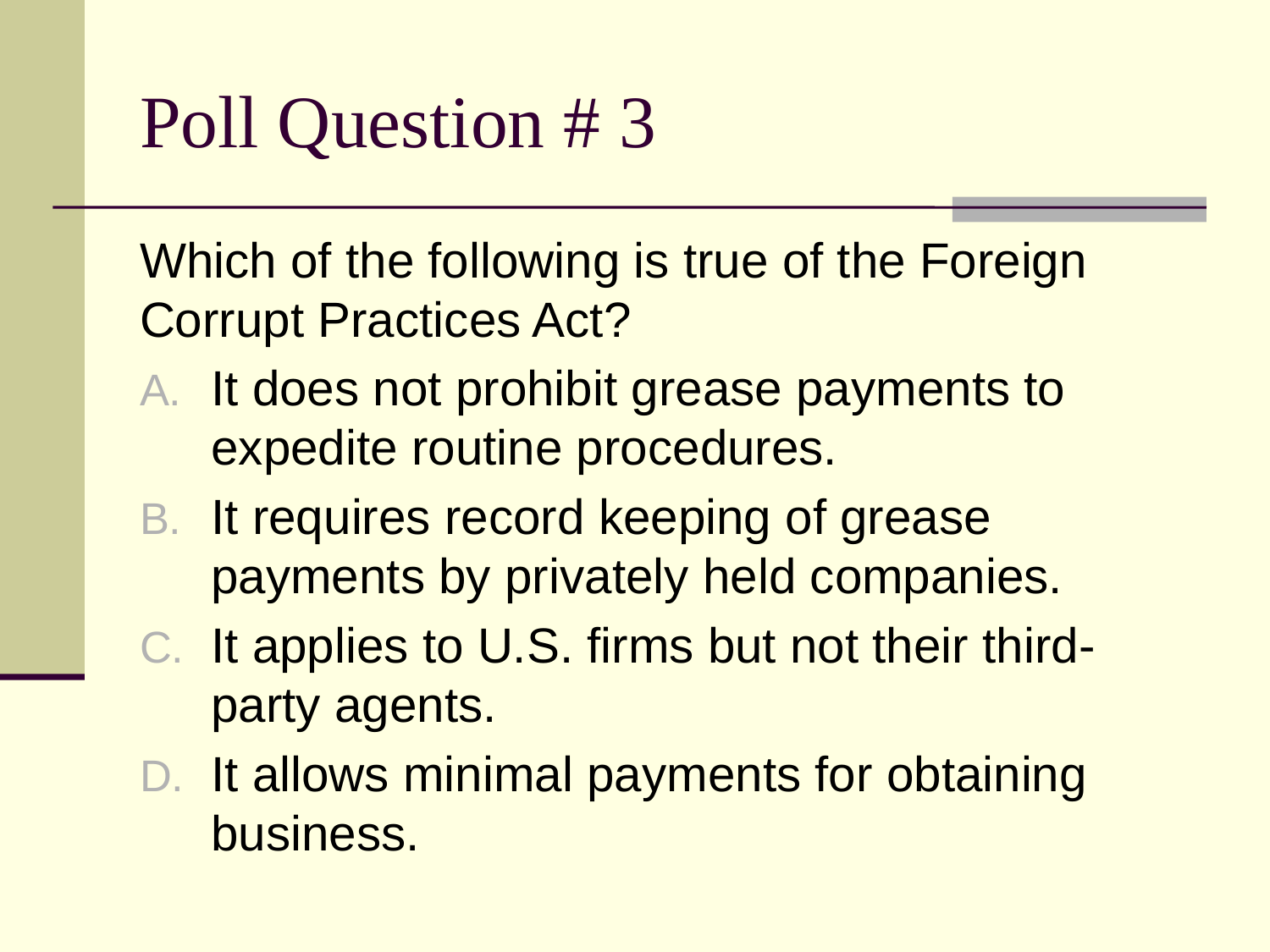

# Poll Question # 3
Which of the following is true of the Foreign Corrupt Practices Act?
It does not prohibit grease payments to expedite routine procedures.
It requires record keeping of grease payments by privately held companies.
It applies to U.S. firms but not their third-party agents.
It allows minimal payments for obtaining business.